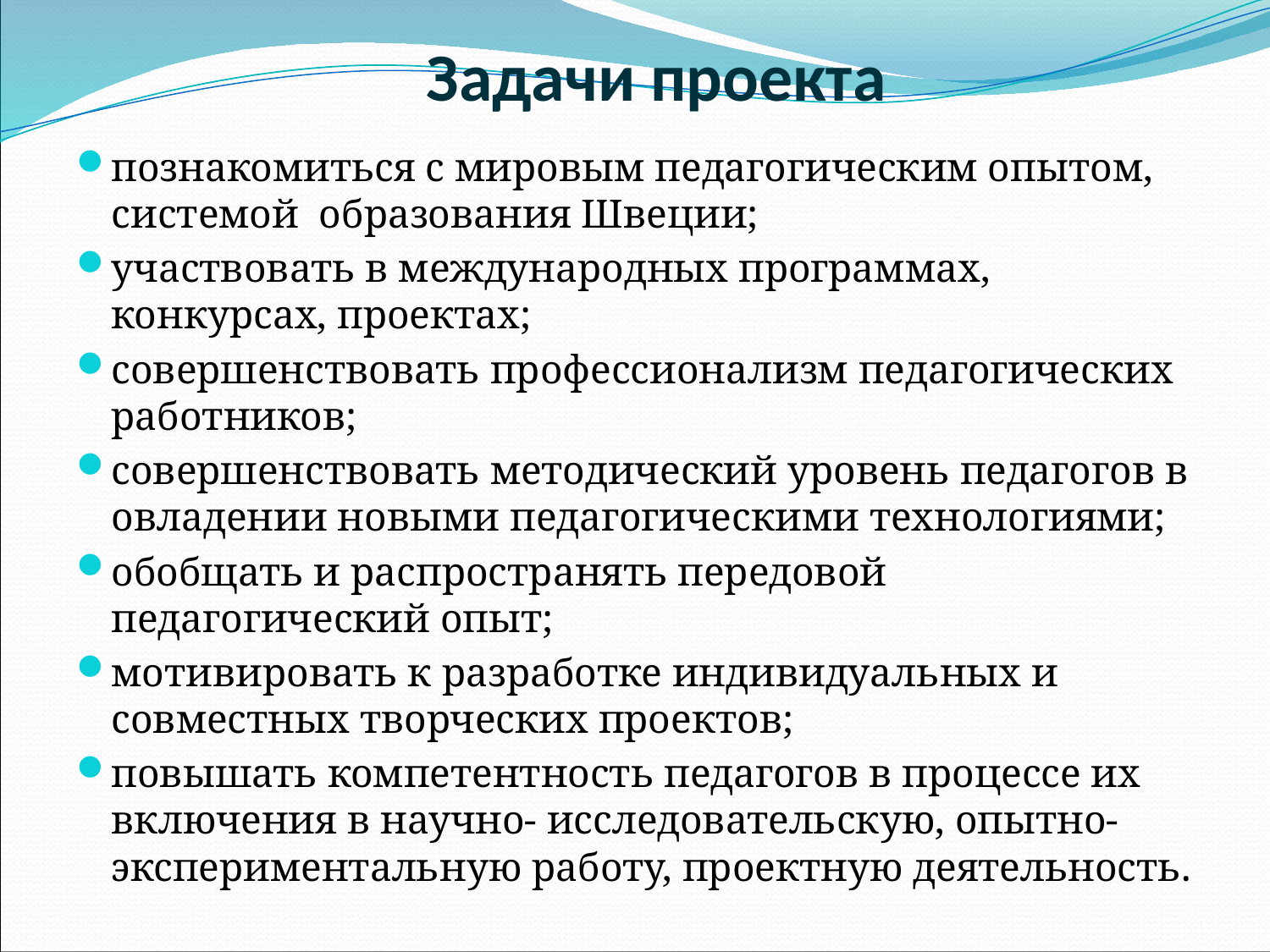

# Задачи проекта
познакомиться с мировым педагогическим опытом, системой  образования Швеции;
участвовать в международных программах, конкурсах, проектах;
совершенствовать профессионализм педагогических работников;
совершенствовать методический уровень педагогов в овладении новыми педагогическими технологиями;
обобщать и распространять передовой педагогический опыт;
мотивировать к разработке индивидуальных и совместных творческих проектов;
повышать компетентность педагогов в процессе их включения в научно- исследовательскую, опытно-экспериментальную работу, проектную деятельность.